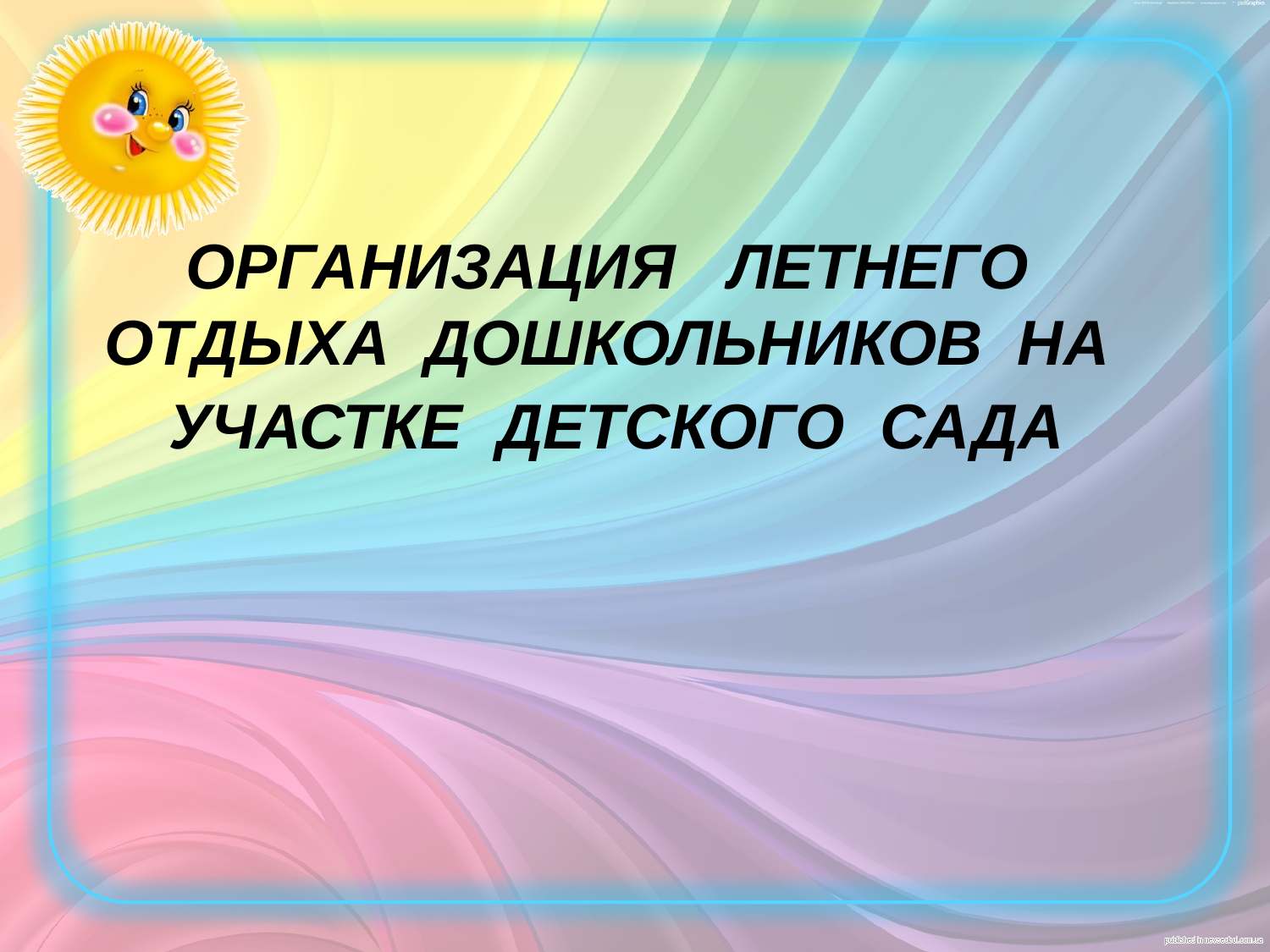

# ОРГАНИЗАЦИЯ   ЛЕТНЕГО   ОТДЫХА  ДОШКОЛЬНИКОВ  НА   УЧАСТКЕ  ДЕТСКОГО  САДА